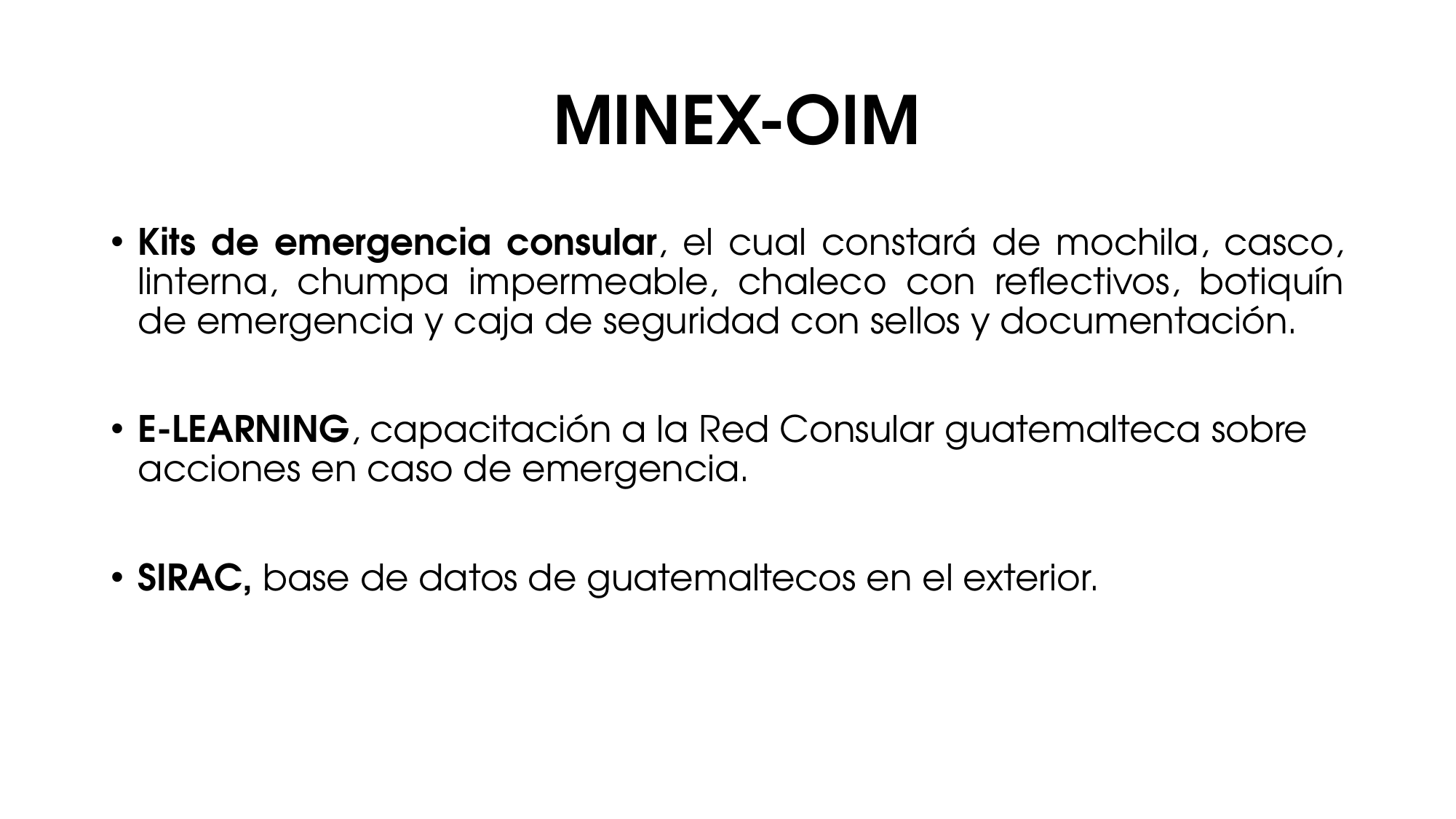

# MINEX-OIM
Kits de emergencia consular, el cual constará de mochila, casco, linterna, chumpa impermeable, chaleco con reflectivos, botiquín de emergencia y caja de seguridad con sellos y documentación.

E-LEARNING, capacitación a la Red Consular guatemalteca sobre acciones en caso de emergencia.

SIRAC, base de datos de guatemaltecos en el exterior.